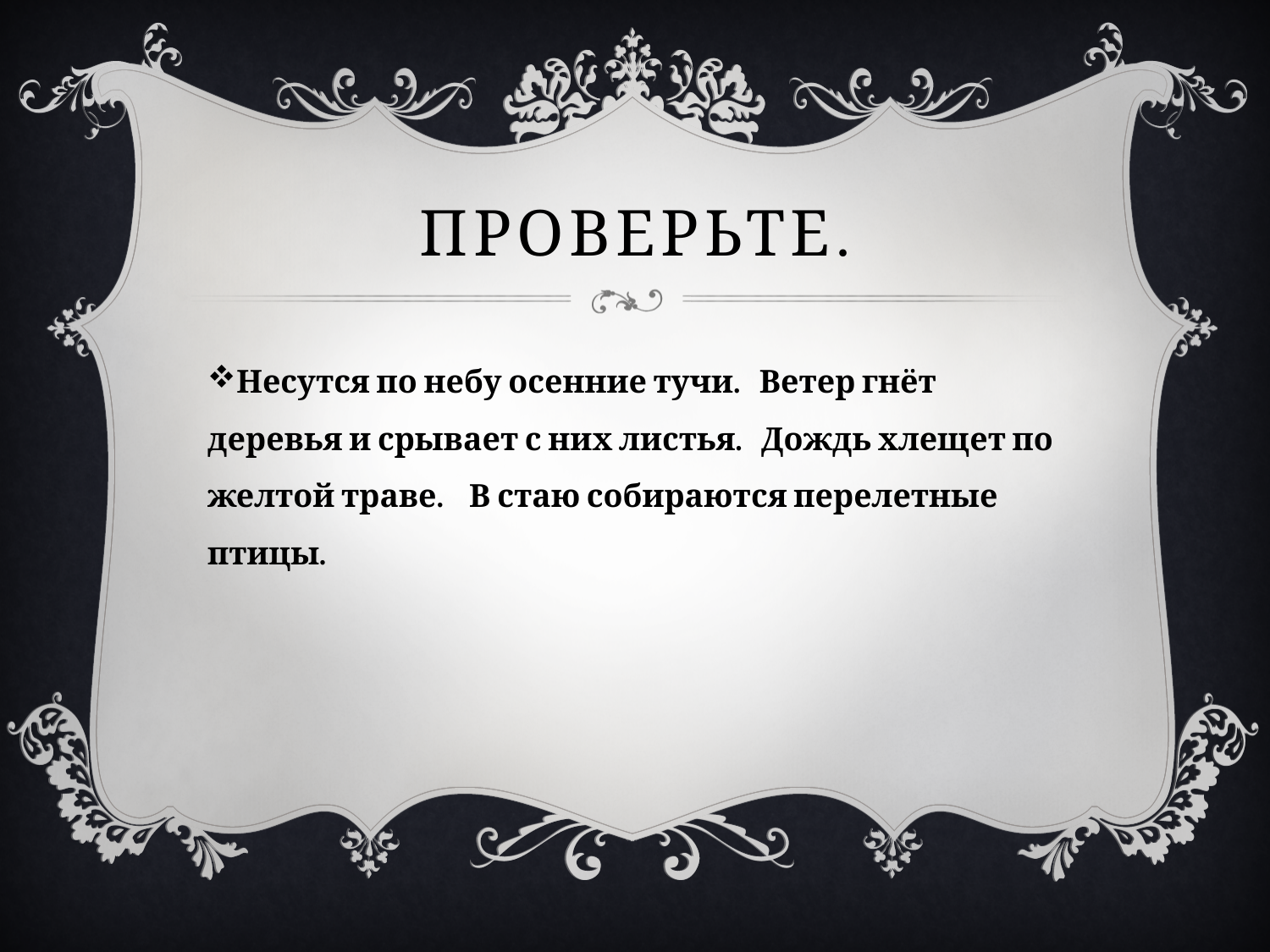

# Проверьте.
Несутся по небу осенние тучи.   Ветер гнёт деревья и срывает с них листья.   Дождь хлещет по желтой траве.    В стаю собираются перелетные птицы.